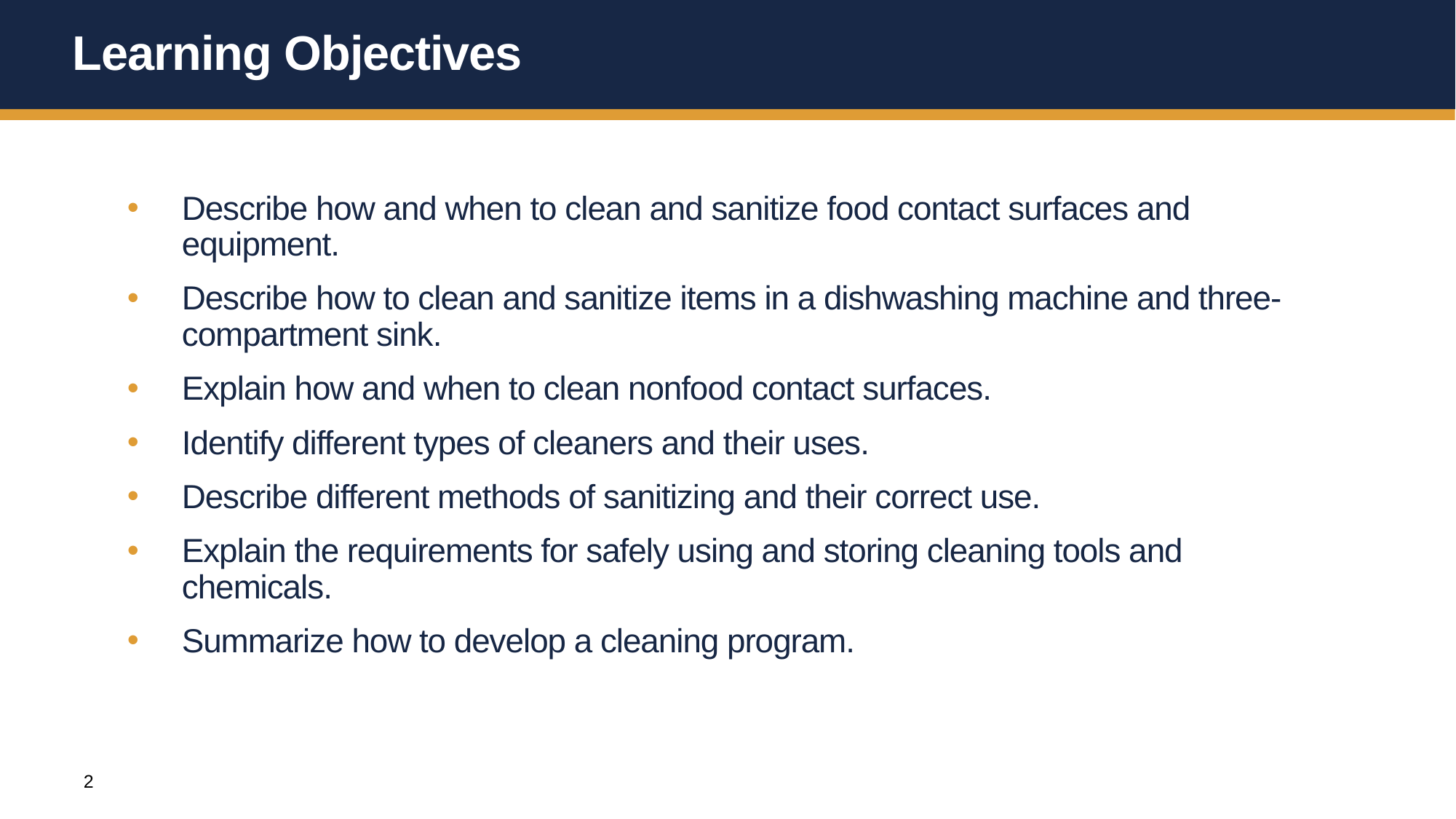

# Learning Objectives
Describe how and when to clean and sanitize food contact surfaces and equipment.
Describe how to clean and sanitize items in a dishwashing machine and three-compartment sink.
Explain how and when to clean nonfood contact surfaces.
Identify different types of cleaners and their uses.
Describe different methods of sanitizing and their correct use.
Explain the requirements for safely using and storing cleaning tools and chemicals.
Summarize how to develop a cleaning program.
2